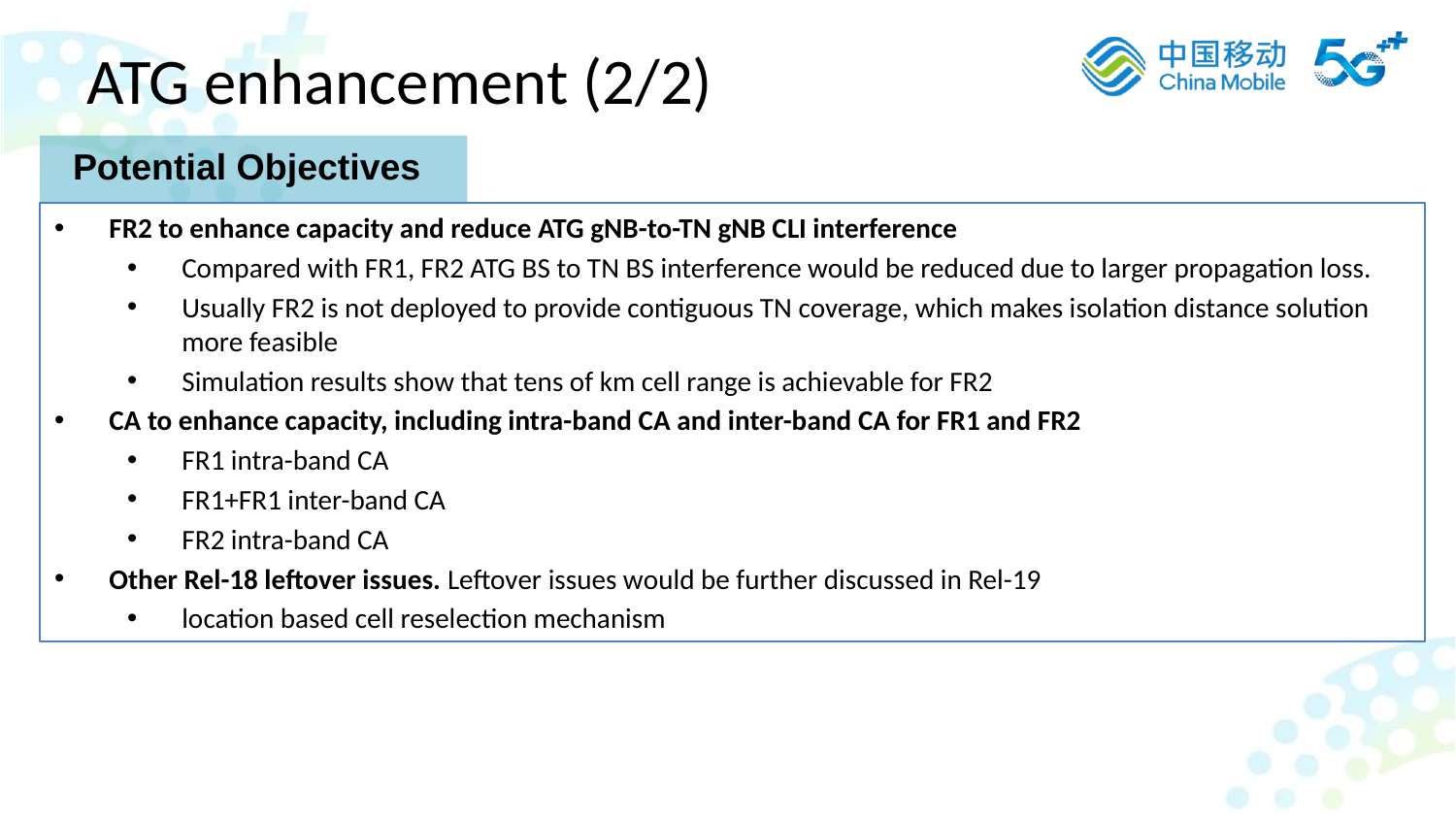

ATG enhancement (2/2)
Potential Objectives

FR2 to enhance capacity and reduce ATG gNB-to-TN gNB CLI interference
Compared with FR1, FR2 ATG BS to TN BS interference would be reduced due to larger propagation loss.
Usually FR2 is not deployed to provide contiguous TN coverage, which makes isolation distance solution more feasible
Simulation results show that tens of km cell range is achievable for FR2
CA to enhance capacity, including intra-band CA and inter-band CA for FR1 and FR2
FR1 intra-band CA
FR1+FR1 inter-band CA
FR2 intra-band CA
Other Rel-18 leftover issues. Leftover issues would be further discussed in Rel-19
location based cell reselection mechanism